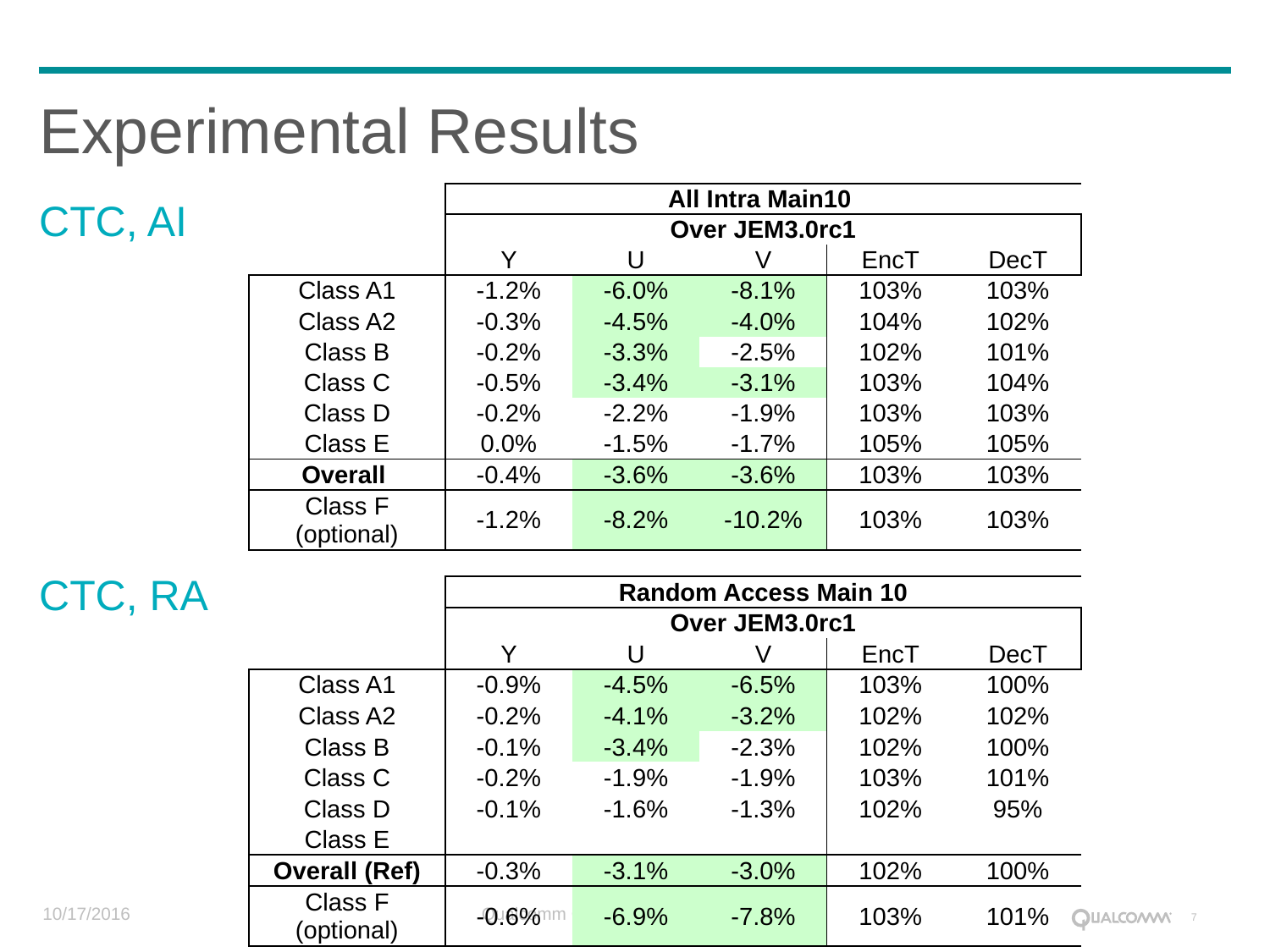

# Experimental Results
|  | All Intra Main10 |  |  |  |  |
| --- | --- | --- | --- | --- | --- |
|  | Over JEM3.0rc1 |  |  |  |  |
|  | Y | U | V | EncT | DecT |
| Class A1 | -1.2% | -6.0% | -8.1% | 103% | 103% |
| Class A2 | -0.3% | -4.5% | -4.0% | 104% | 102% |
| Class B | -0.2% | -3.3% | -2.5% | 102% | 101% |
| Class C | -0.5% | -3.4% | -3.1% | 103% | 104% |
| Class D | -0.2% | -2.2% | -1.9% | 103% | 103% |
| Class E | 0.0% | -1.5% | -1.7% | 105% | 105% |
| Overall | -0.4% | -3.6% | -3.6% | 103% | 103% |
| Class F (optional) | -1.2% | -8.2% | -10.2% | 103% | 103% |
CTC, AI
CTC, RA
|  | Random Access Main 10 |  |  |  |  |
| --- | --- | --- | --- | --- | --- |
|  | Over JEM3.0rc1 |  |  |  |  |
|  | Y | U | V | EncT | DecT |
| Class A1 | -0.9% | -4.5% | -6.5% | 103% | 100% |
| Class A2 | -0.2% | -4.1% | -3.2% | 102% | 102% |
| Class B | -0.1% | -3.4% | -2.3% | 102% | 100% |
| Class C | -0.2% | -1.9% | -1.9% | 103% | 101% |
| Class D | -0.1% | -1.6% | -1.3% | 102% | 95% |
| Class E |  |  |  |  |  |
| Overall (Ref) | -0.3% | -3.1% | -3.0% | 102% | 100% |
| Class F (optional) | -0.6% | -6.9% | -7.8% | 103% | 101% |